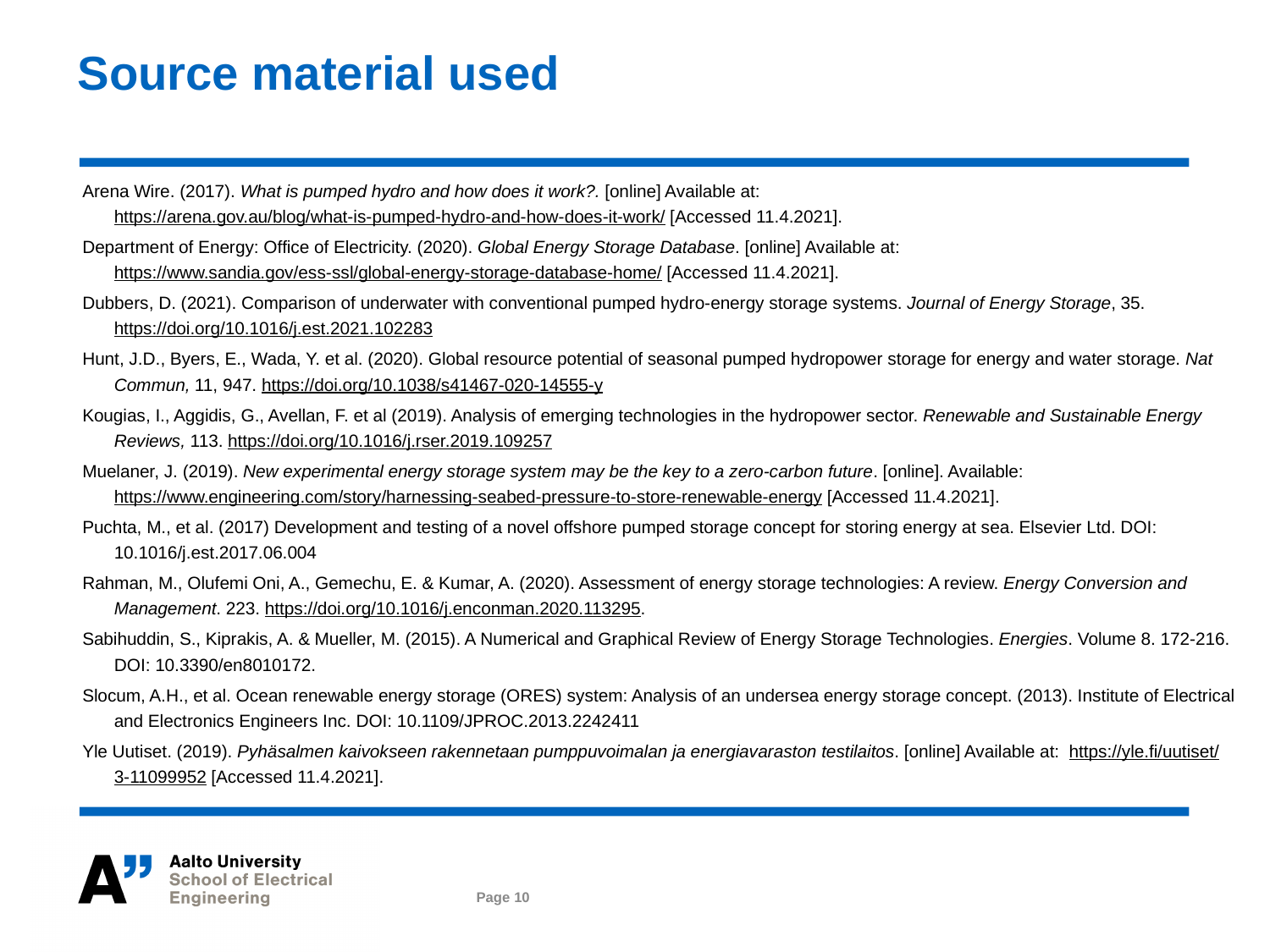

# Source material used

Arena Wire. (2017). What is pumped hydro and how does it work?. [online] Available at: https://arena.gov.au/blog/what-is-pumped-hydro-and-how-does-it-work/ [Accessed 11.4.2021].
Department of Energy: Office of Electricity. (2020). Global Energy Storage Database. [online] Available at: https://www.sandia.gov/ess-ssl/global-energy-storage-database-home/ [Accessed 11.4.2021].
Dubbers, D. (2021). Comparison of underwater with conventional pumped hydro-energy storage systems. Journal of Energy Storage, 35. https://doi.org/10.1016/j.est.2021.102283
Hunt, J.D., Byers, E., Wada, Y. et al. (2020). Global resource potential of seasonal pumped hydropower storage for energy and water storage. Nat Commun, 11, 947. https://doi.org/10.1038/s41467-020-14555-y
Kougias, I., Aggidis, G., Avellan, F. et al (2019). Analysis of emerging technologies in the hydropower sector. Renewable and Sustainable Energy Reviews, 113. https://doi.org/10.1016/j.rser.2019.109257
Muelaner, J. (2019). New experimental energy storage system may be the key to a zero-carbon future. [online]. Available: https://www.engineering.com/story/harnessing-seabed-pressure-to-store-renewable-energy [Accessed 11.4.2021].
Puchta, M., et al. (2017) Development and testing of a novel offshore pumped storage concept for storing energy at sea. Elsevier Ltd. DOI: 10.1016/j.est.2017.06.004
Rahman, M., Olufemi Oni, A., Gemechu, E. & Kumar, A. (2020). Assessment of energy storage technologies: A review. Energy Conversion and Management. 223. https://doi.org/10.1016/j.enconman.2020.113295.
Sabihuddin, S., Kiprakis, A. & Mueller, M. (2015). A Numerical and Graphical Review of Energy Storage Technologies. Energies. Volume 8. 172-216. DOI: 10.3390/en8010172.
Slocum, A.H., et al. Ocean renewable energy storage (ORES) system: Analysis of an undersea energy storage concept. (2013). Institute of Electrical and Electronics Engineers Inc. DOI: 10.1109/JPROC.2013.2242411
Yle Uutiset. (2019). Pyhäsalmen kaivokseen rakennetaan pumppuvoimalan ja energiavaraston testilaitos. [online] Available at:  https://yle.fi/uutiset/3-11099952 [Accessed 11.4.2021].

Page 10